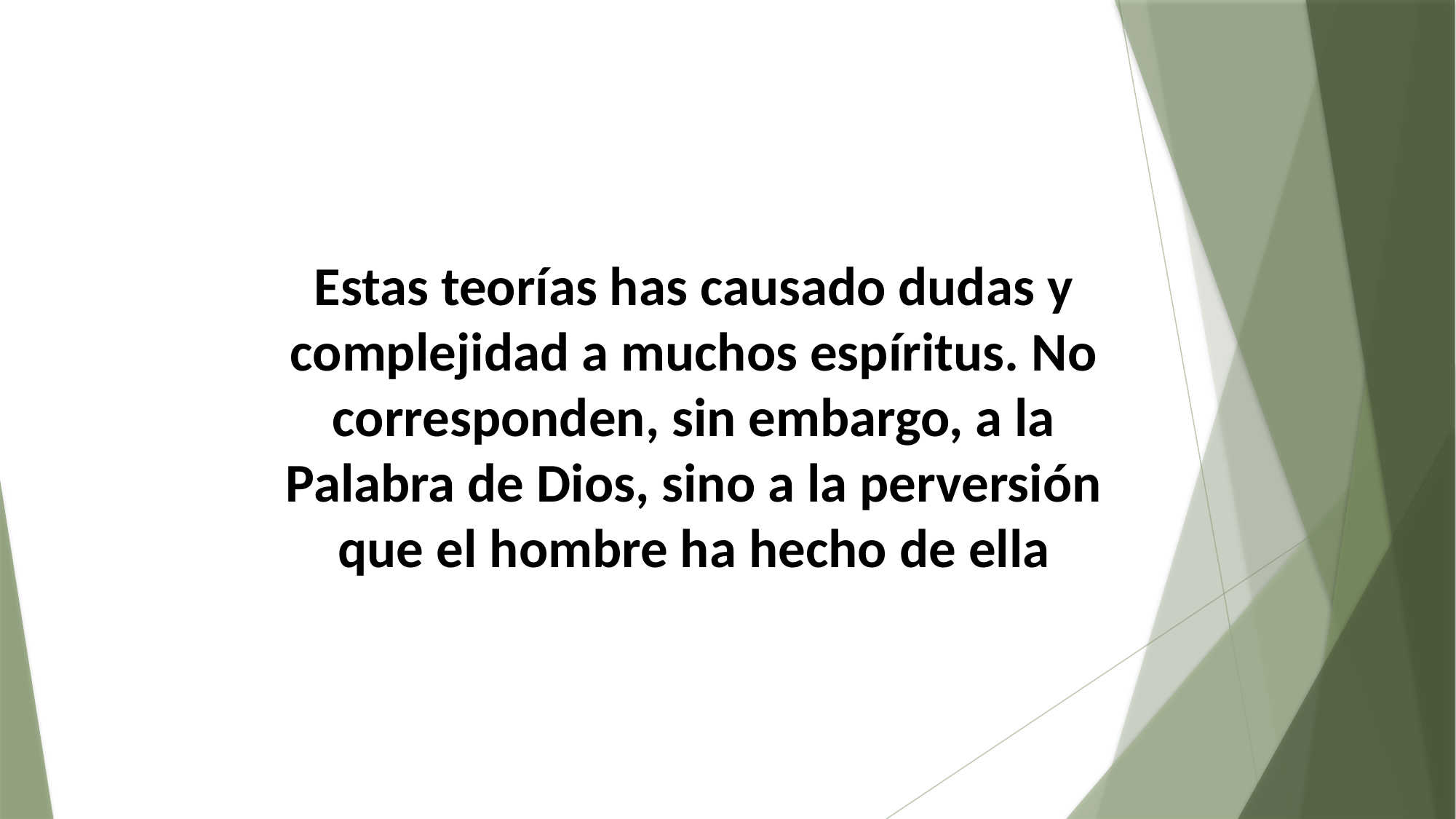

Estas teorías has causado dudas y complejidad a muchos espíritus. No corresponden, sin embargo, a la Palabra de Dios, sino a la perversión que el hombre ha hecho de ella